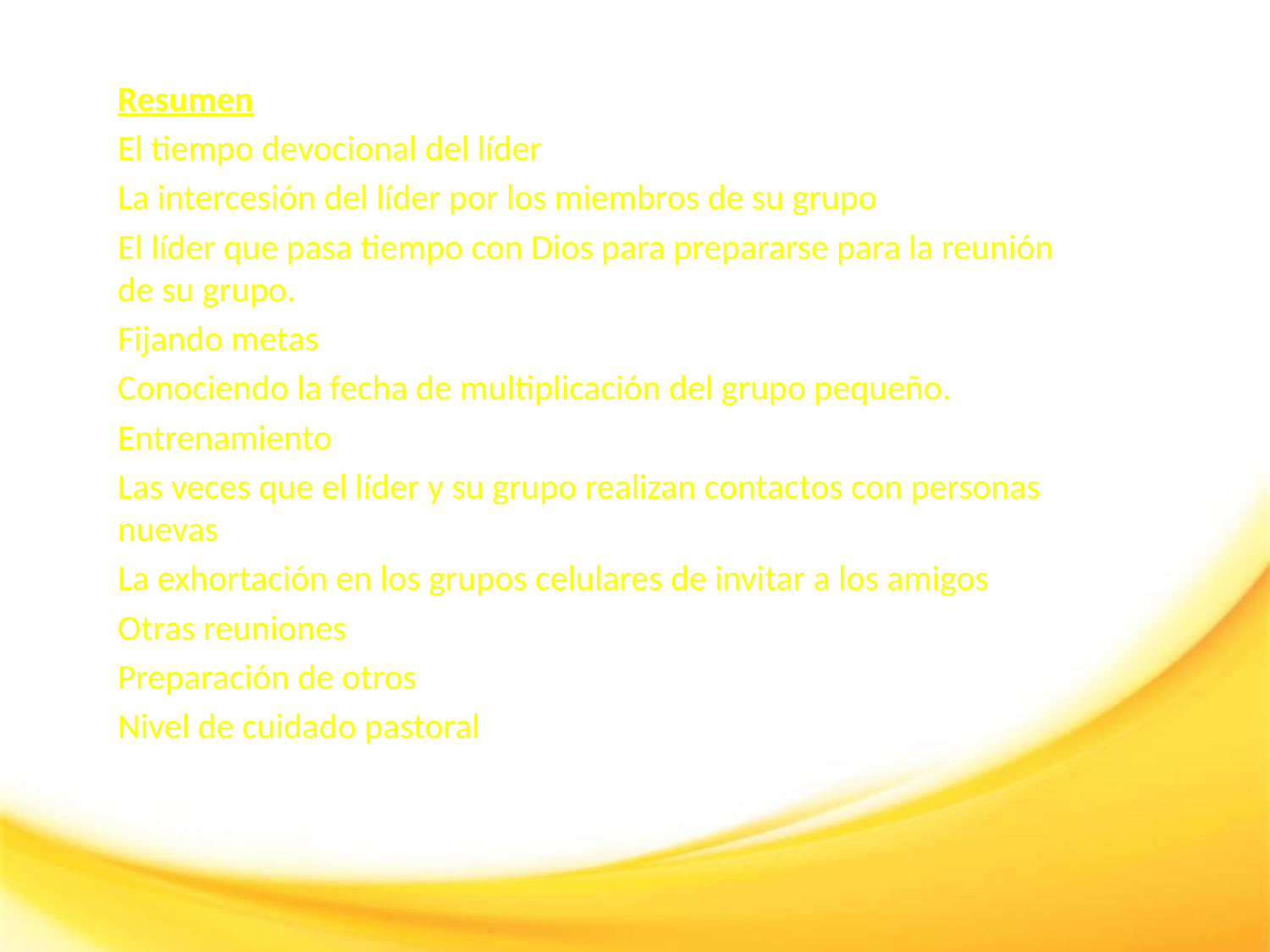

Resumen
El tiempo devocional del líder
La intercesión del líder por los miembros de su grupo
El líder que pasa tiempo con Dios para prepararse para la reunión de su grupo.
Fijando metas
Conociendo la fecha de multiplicación del grupo pequeño.
Entrenamiento
Las veces que el líder y su grupo realizan contactos con personas nuevas
La exhortación en los grupos celulares de invitar a los amigos
Otras reuniones
Preparación de otros
Nivel de cuidado pastoral